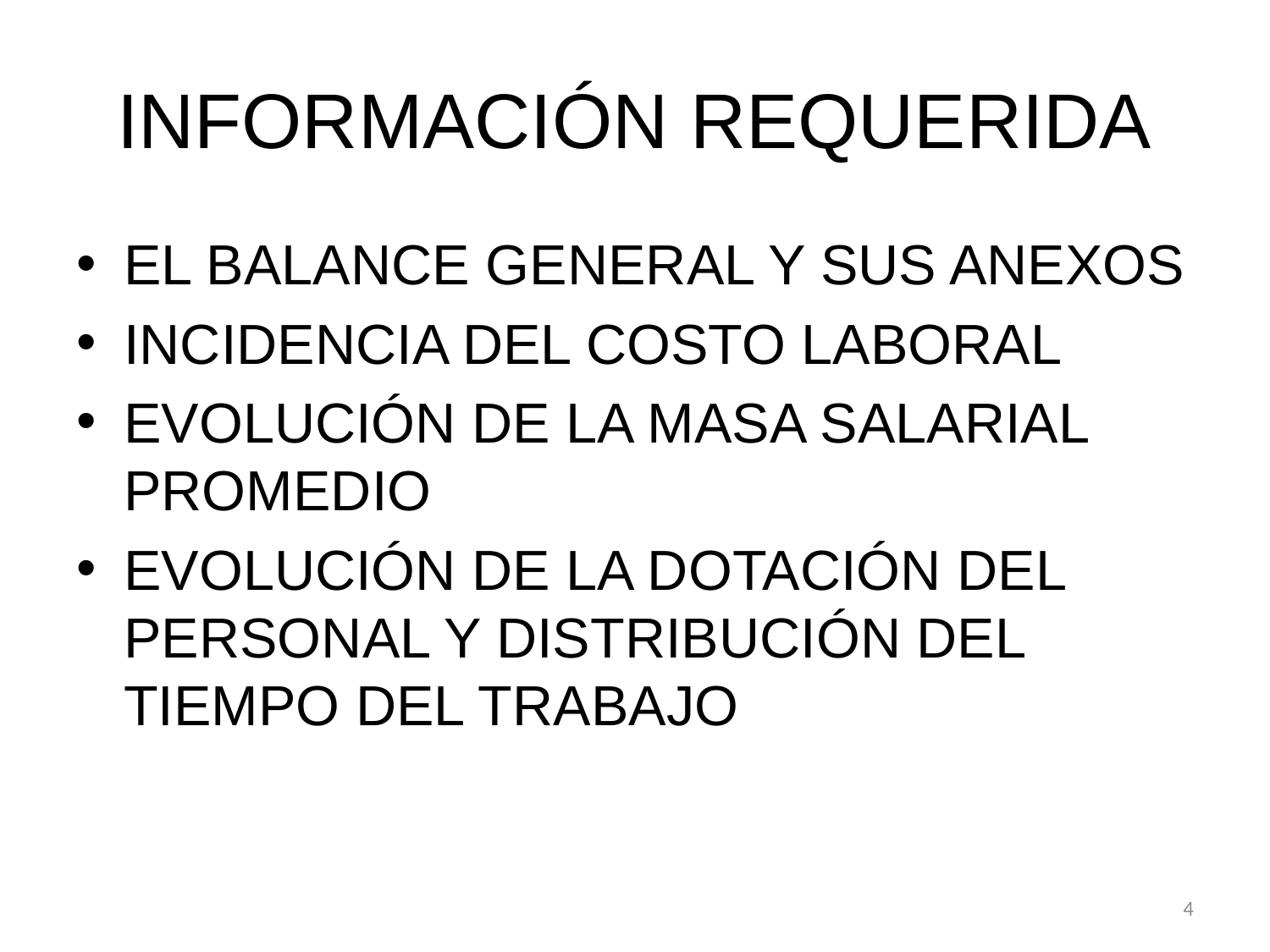

# INFORMACIÓN REQUERIDA
EL BALANCE GENERAL Y SUS ANEXOS
INCIDENCIA DEL COSTO LABORAL
EVOLUCIÓN DE LA MASA SALARIAL PROMEDIO
EVOLUCIÓN DE LA DOTACIÓN DEL PERSONAL Y DISTRIBUCIÓN DEL TIEMPO DEL TRABAJO

4